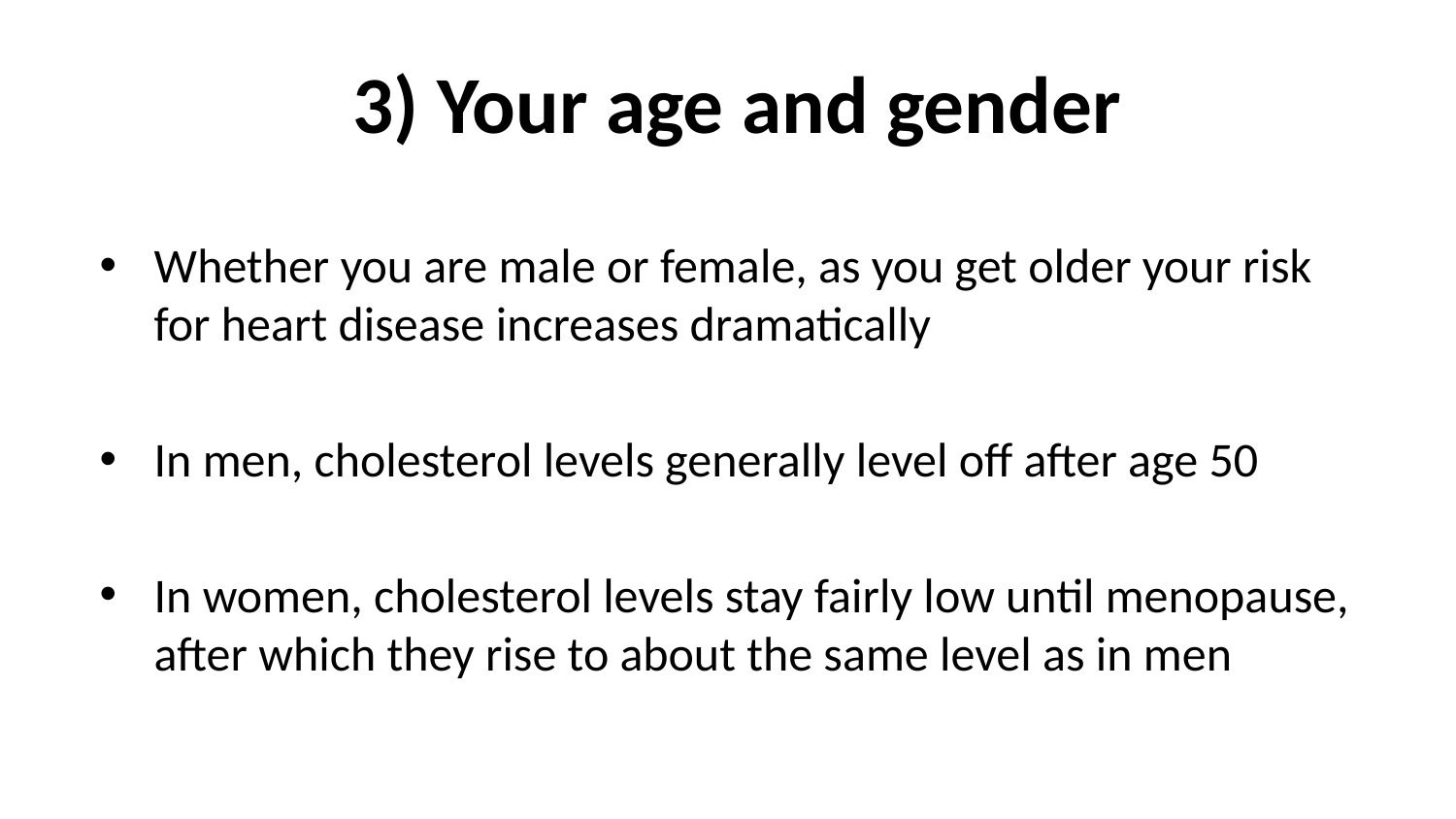

# 3) Your age and gender
Whether you are male or female, as you get older your risk for heart disease increases dramatically

In men, cholesterol levels generally level off after age 50

In women, cholesterol levels stay fairly low until menopause, after which they rise to about the same level as in men